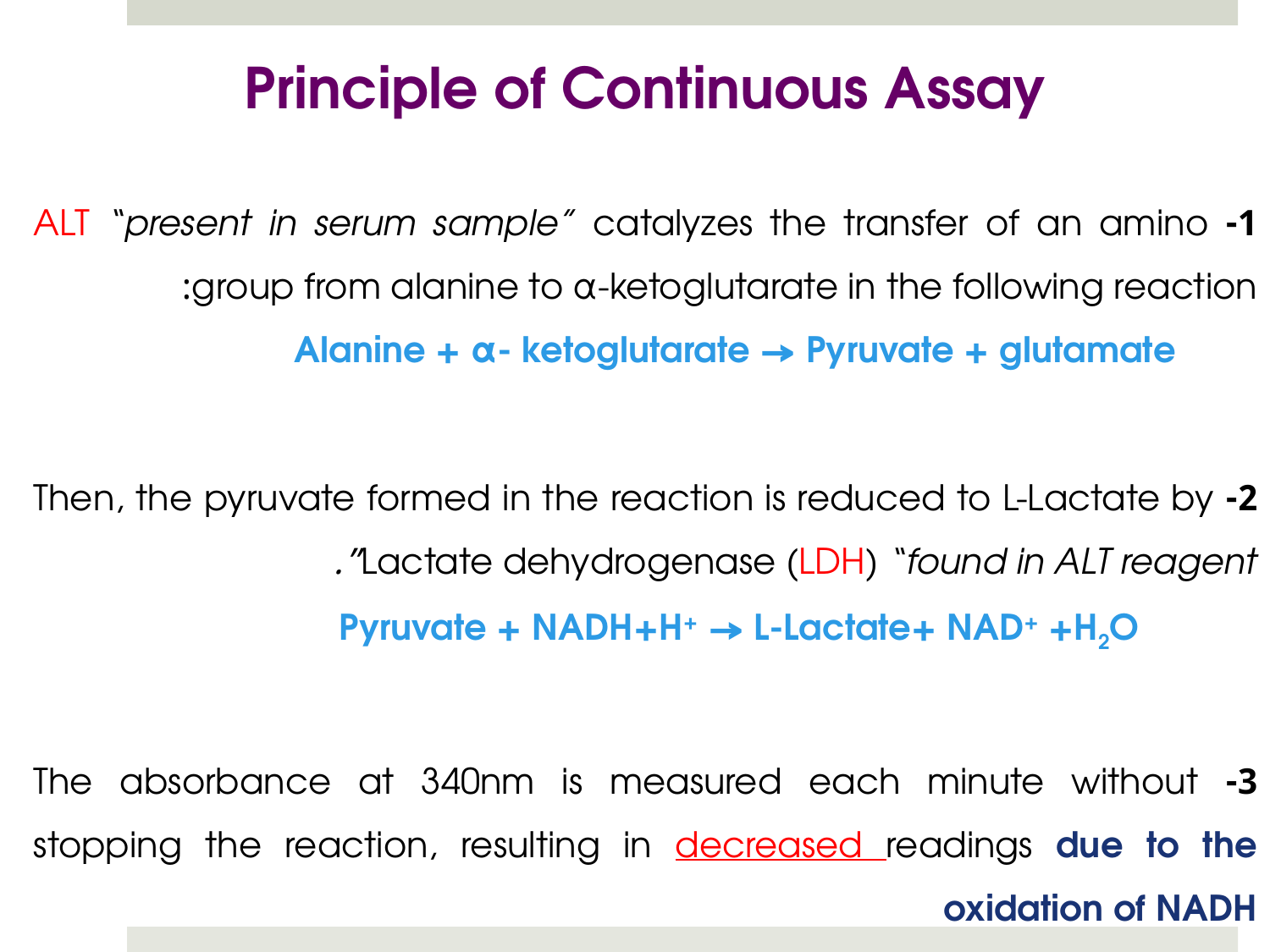

Principle of Continuous Assay

1- ALT “present in serum sample” catalyzes the transfer of an amino group from alanine to α-ketoglutarate in the following reaction:
         Alanine + α- ketoglutarate → Pyruvate + glutamate

2- Then, the pyruvate formed in the reaction is reduced to L-Lactate by Lactate dehydrogenase (LDH) “found in ALT reagent”.
             Pyruvate + NADH+H+ → L-Lactate+ NAD+ +H2O

3- The absorbance at 340nm is measured each minute without stopping the reaction, resulting in decreased readings due to the oxidation of NADH